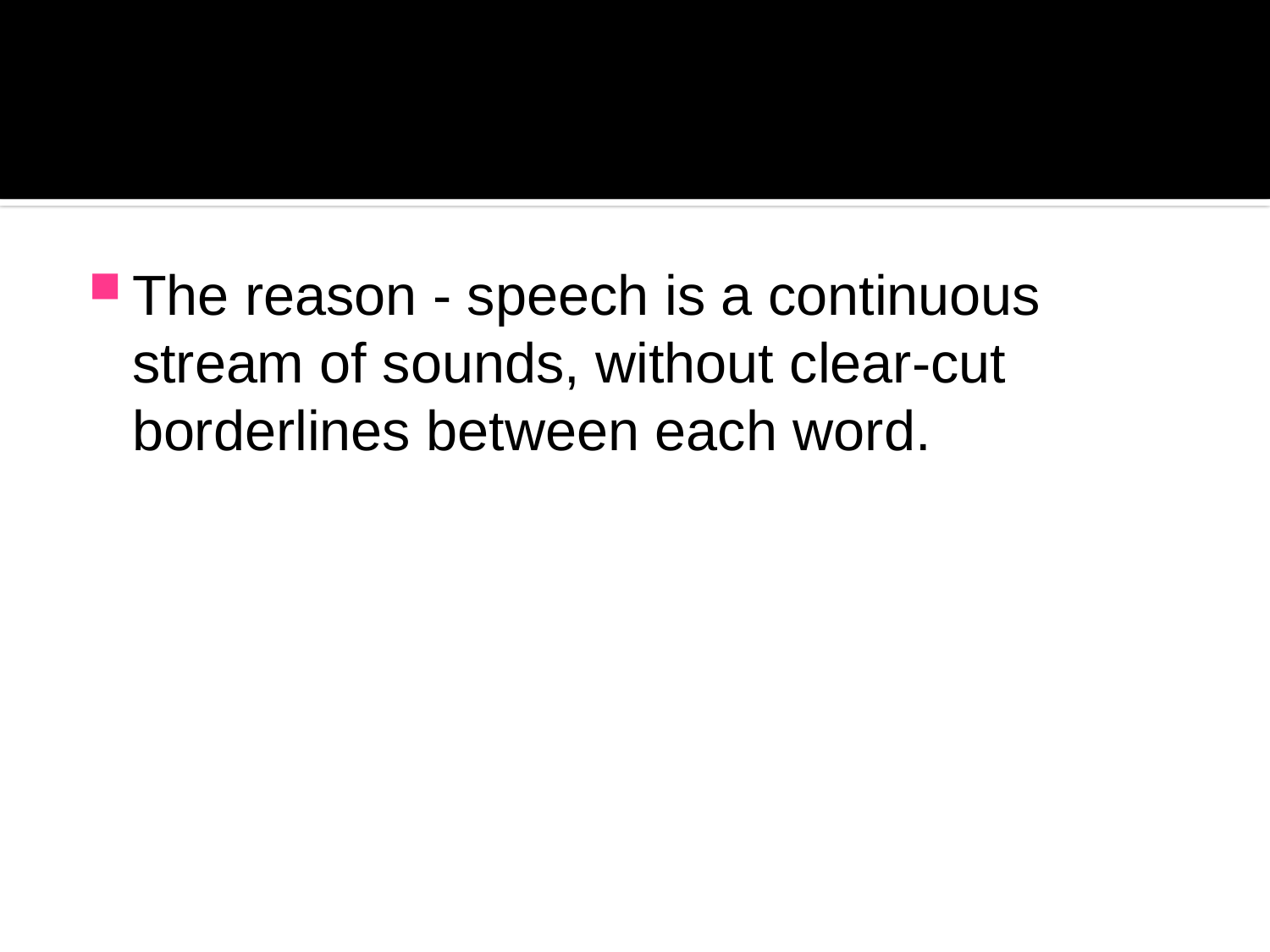

#
The reason - speech is a continuous stream of sounds, without clear-cut borderlines between each word.